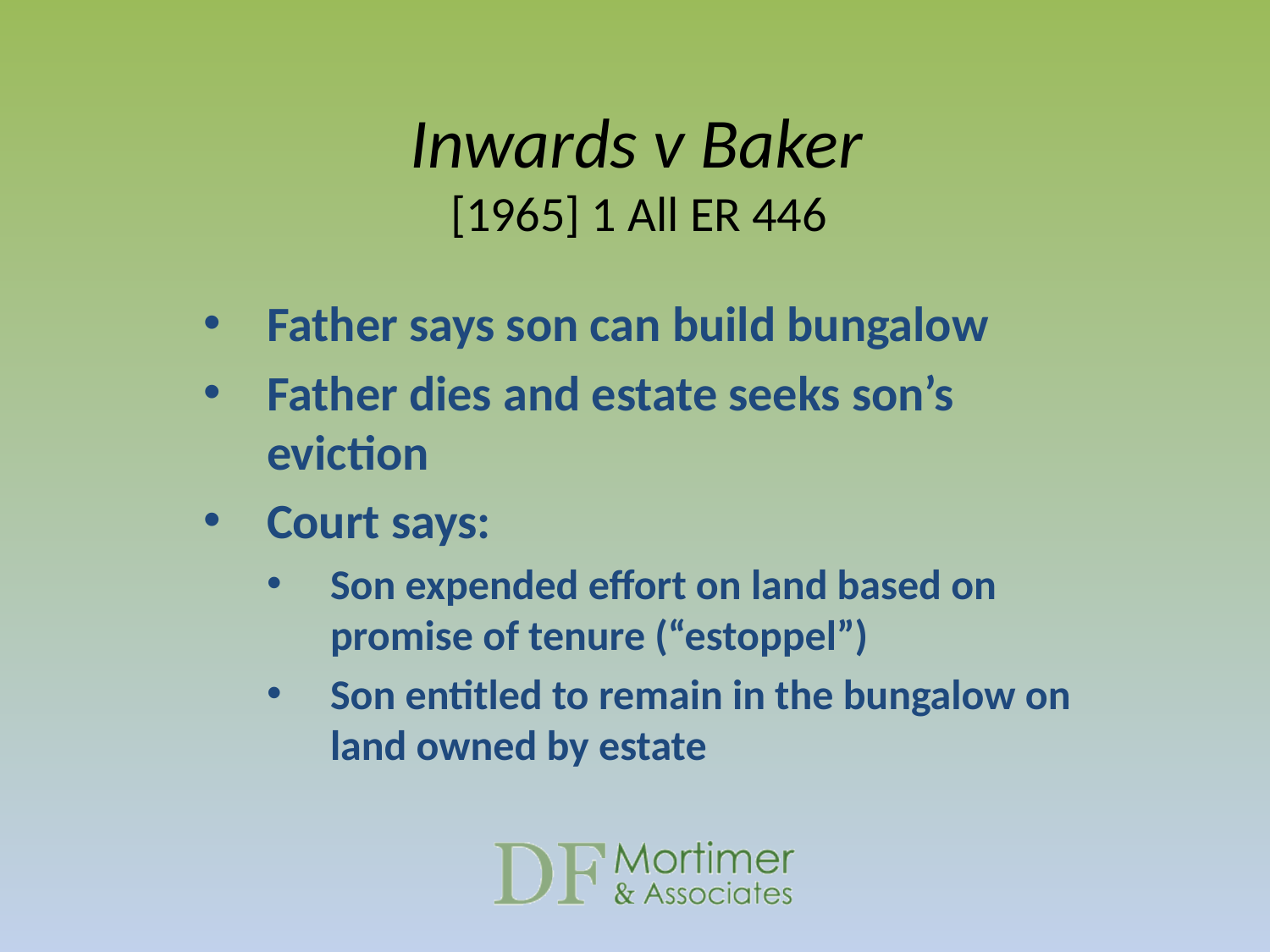

Inwards v Baker
[1965] 1 All ER 446
Father says son can build bungalow
Father dies and estate seeks son’s eviction
Court says:
Son expended effort on land based on promise of tenure (“estoppel”)
Son entitled to remain in the bungalow on land owned by estate